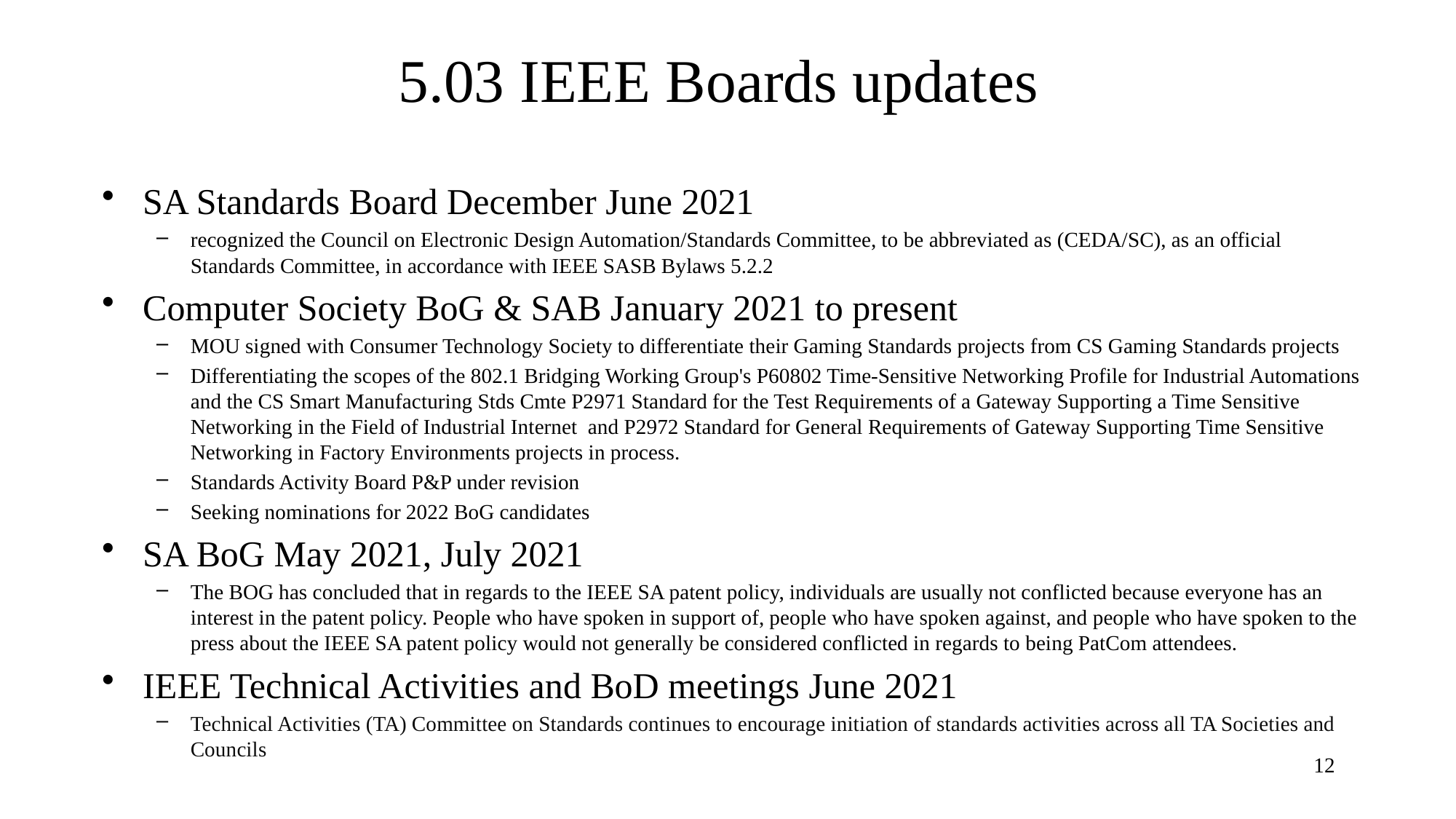

5.03 IEEE Boards updates
SA Standards Board December June 2021
recognized the Council on Electronic Design Automation/Standards Committee, to be abbreviated as (CEDA/SC), as an official Standards Committee, in accordance with IEEE SASB Bylaws 5.2.2
Computer Society BoG & SAB January 2021 to present
MOU signed with Consumer Technology Society to differentiate their Gaming Standards projects from CS Gaming Standards projects
Differentiating the scopes of the 802.1 Bridging Working Group's P60802 Time-Sensitive Networking Profile for Industrial Automations and the CS Smart Manufacturing Stds Cmte P2971 Standard for the Test Requirements of a Gateway Supporting a Time Sensitive Networking in the Field of Industrial Internet  and P2972 Standard for General Requirements of Gateway Supporting Time Sensitive Networking in Factory Environments projects in process.
Standards Activity Board P&P under revision
Seeking nominations for 2022 BoG candidates
SA BoG May 2021, July 2021
The BOG has concluded that in regards to the IEEE SA patent policy, individuals are usually not conflicted because everyone has an interest in the patent policy. People who have spoken in support of, people who have spoken against, and people who have spoken to the press about the IEEE SA patent policy would not generally be considered conflicted in regards to being PatCom attendees.
IEEE Technical Activities and BoD meetings June 2021
Technical Activities (TA) Committee on Standards continues to encourage initiation of standards activities across all TA Societies and Councils

12